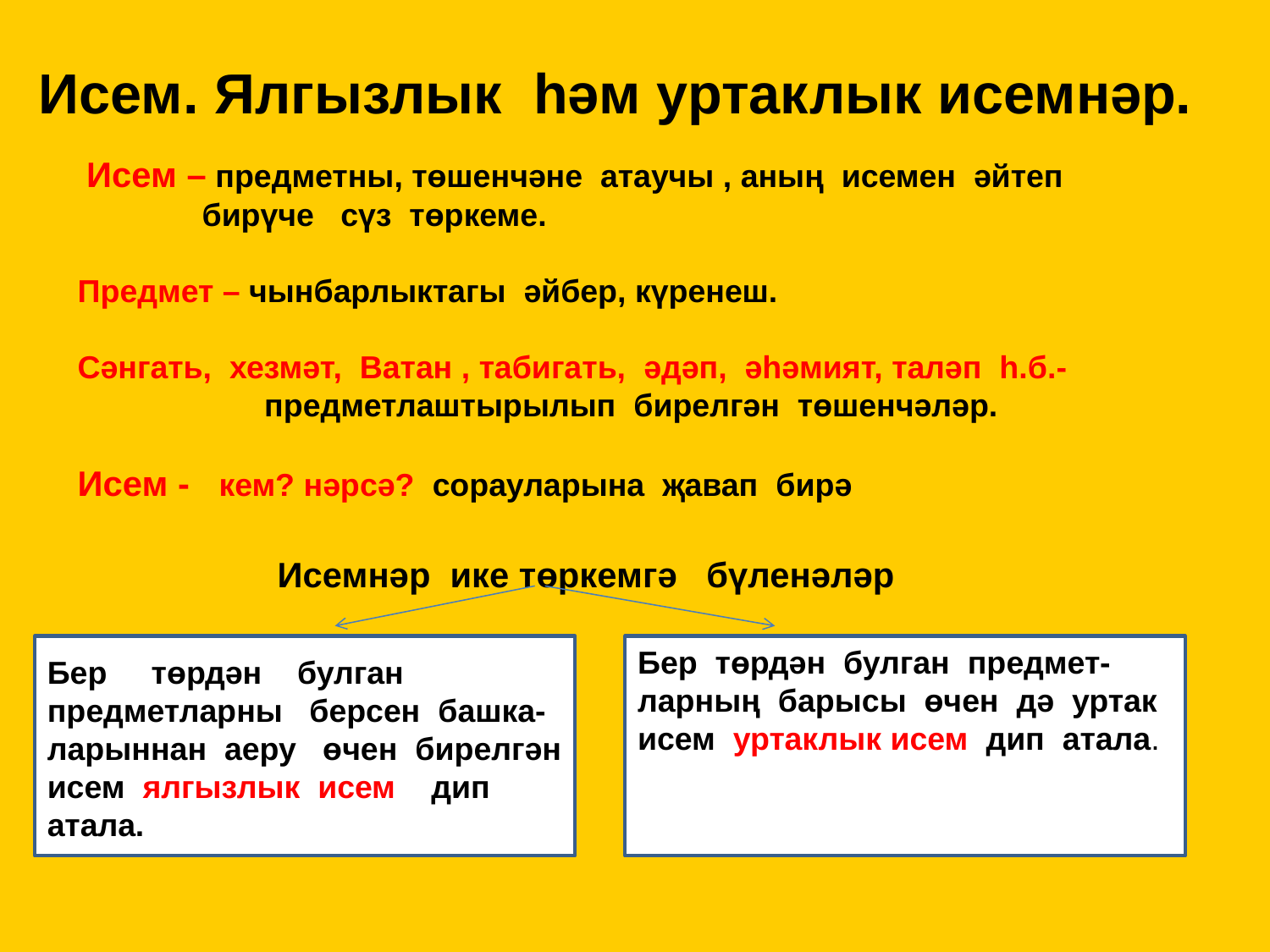

# Исем. Ялгызлык  һәм уртаклык исемнәр.
 Исем – предметны, төшенчәне  атаучы , аның  исемен  әйтеп
              бирүче   сүз  төркеме.

Предмет – чынбарлыктагы  әйбер, күренеш.

Сәнгать,  хезмәт,  Ватан , табигать,  әдәп,  әһәмият, таләп  һ.б.-
                     предметлаштырылып  бирелгән  төшенчәләр.

Исем -   кем? нәрсә?  сорауларына  җавап  бирә
Исемнәр  ике төркемгә   бүленәләр

Бер  төрдән  булган  предмет-
ларның  барысы  өчен  дә  уртак
исем  уртаклык исем  дип  атала.
Бер     төрдән    булган  предметларны   берсен  башка-ларыннан  аеру   өчен  бирелгән  исем  ялгызлык  исем    дип  атала.